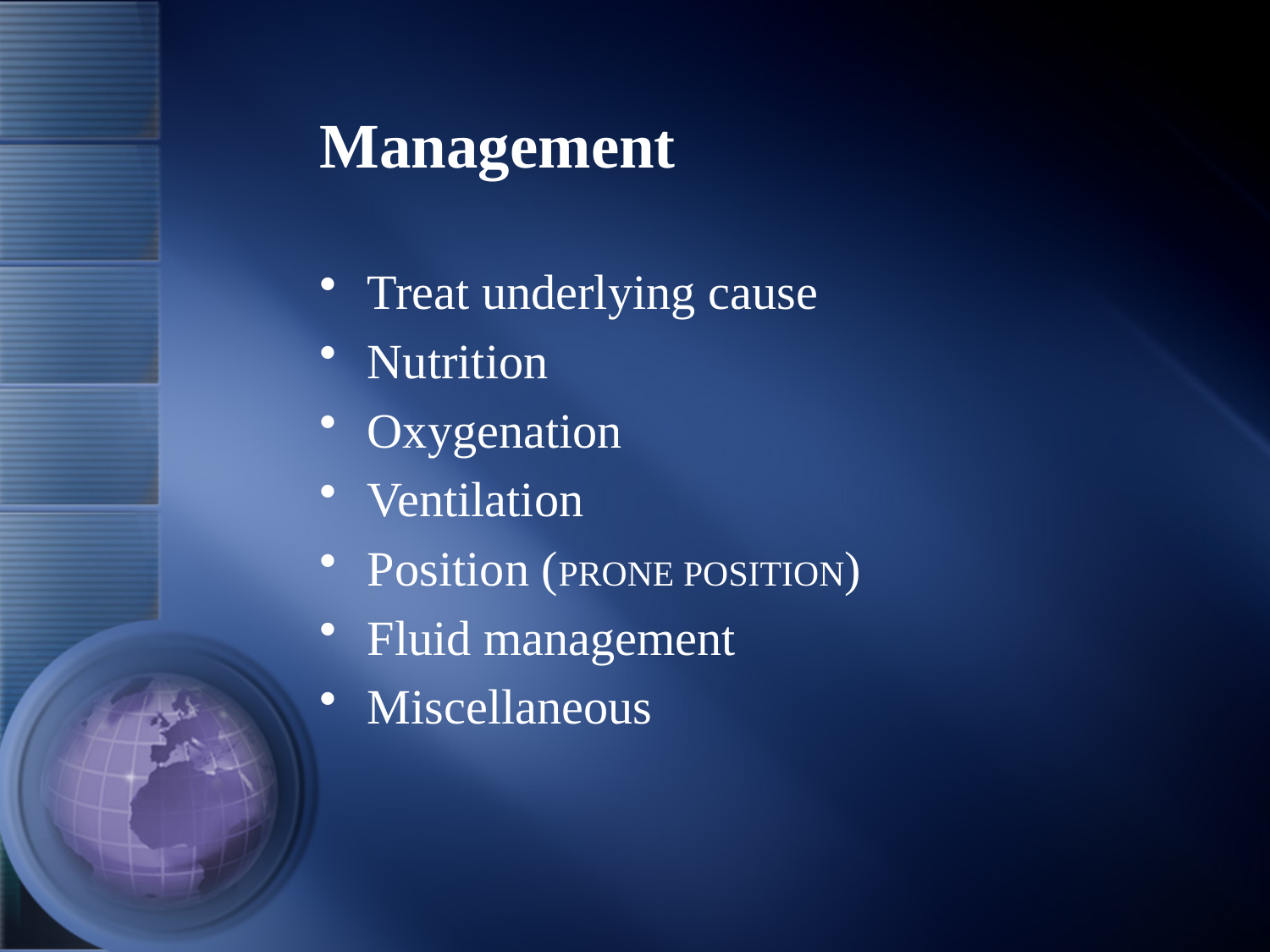

# Management
Treat underlying cause
Nutrition
Oxygenation
Ventilation
Position (PRONE POSITION)
Fluid management
Miscellaneous